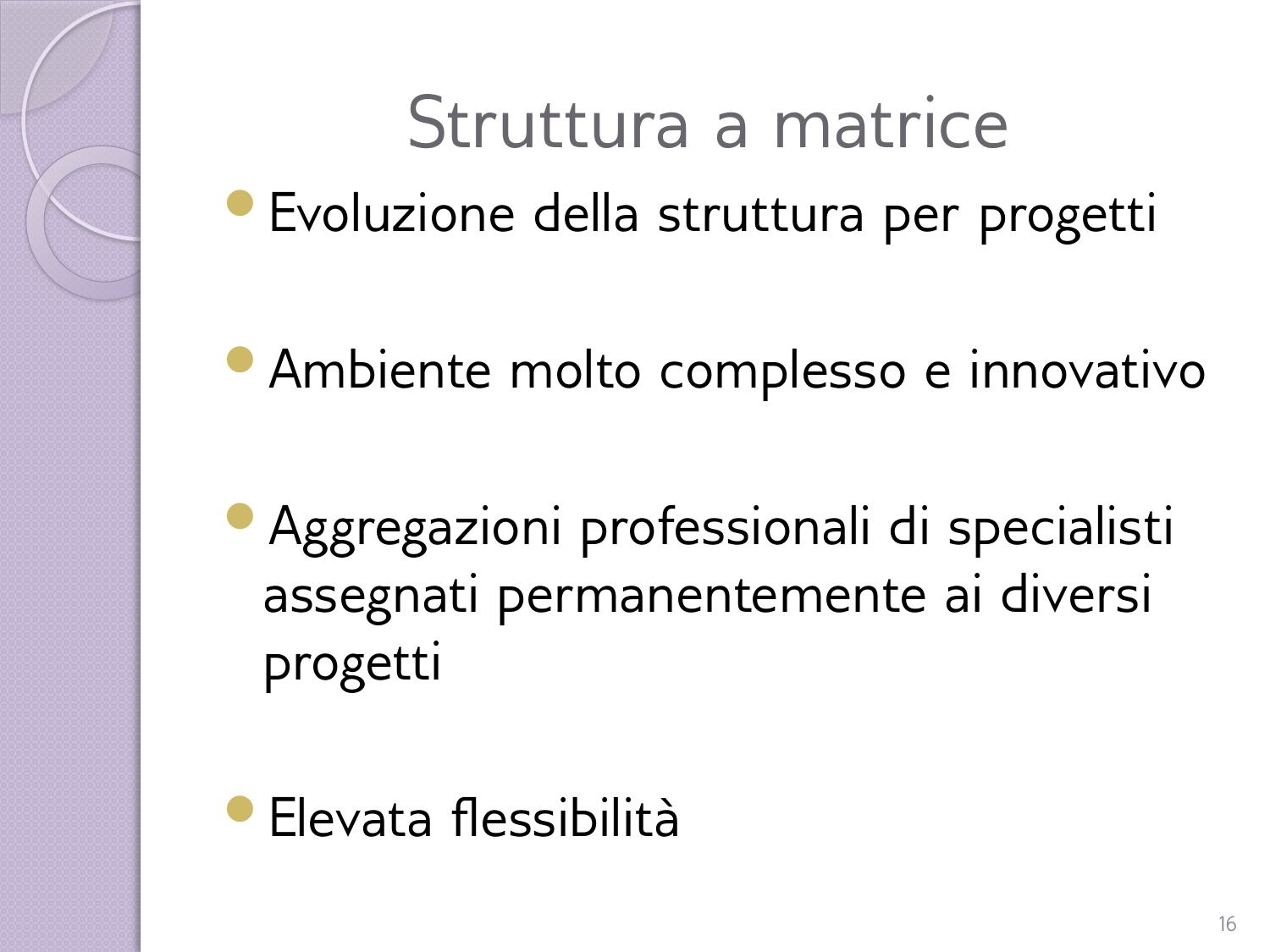

# Struttura a matrice
Evoluzione della struttura per progetti

Ambiente molto complesso e innovativo

Aggregazioni professionali di specialisti assegnati permanentemente ai diversi progetti

Elevata flessibilità
16